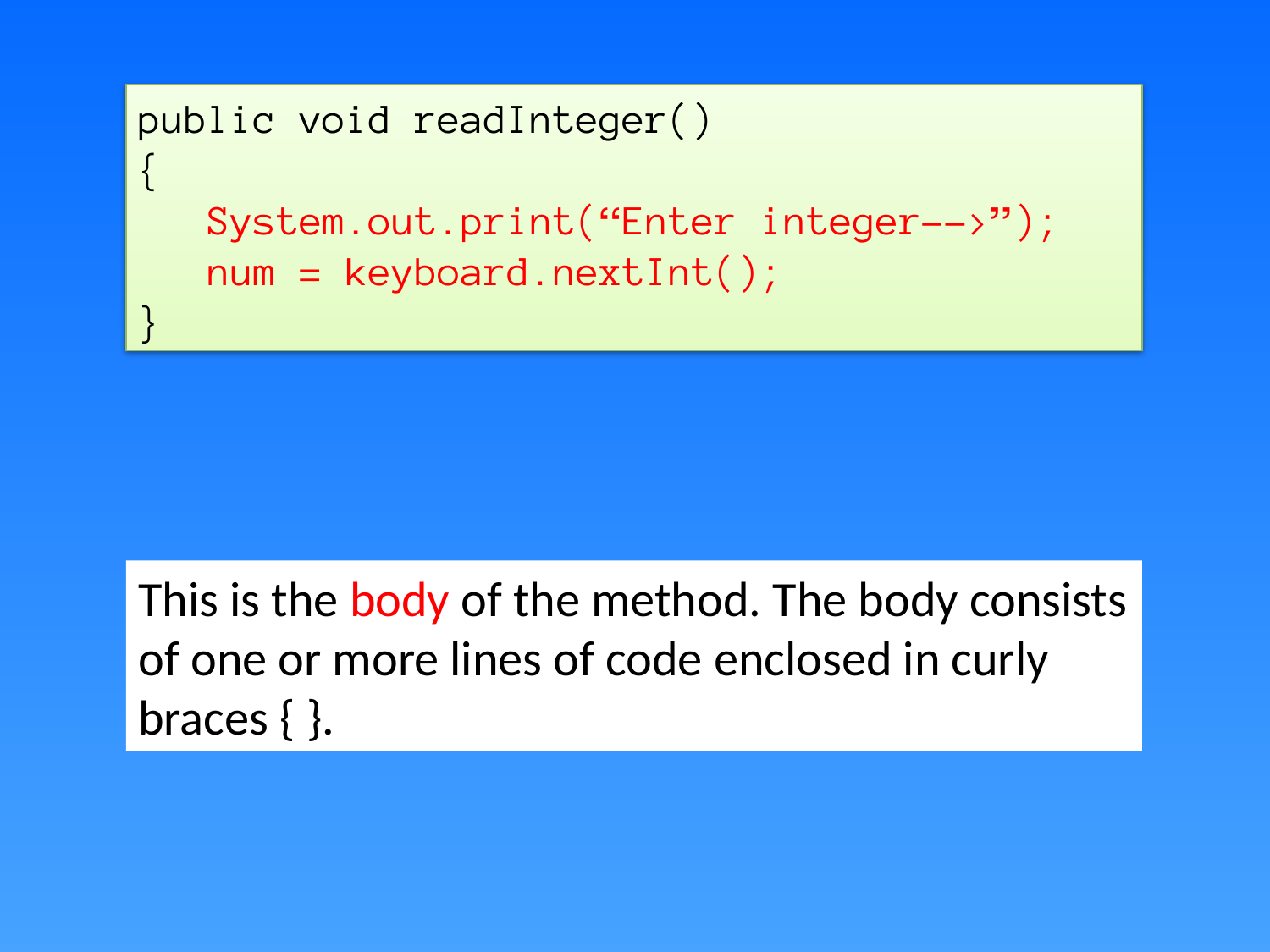

public void readInteger()
{
   System.out.print(“Enter integer-->”);
   num = keyboard.nextInt();
}
This is the body of the method. The body consists of one or more lines of code enclosed in curly braces { }.